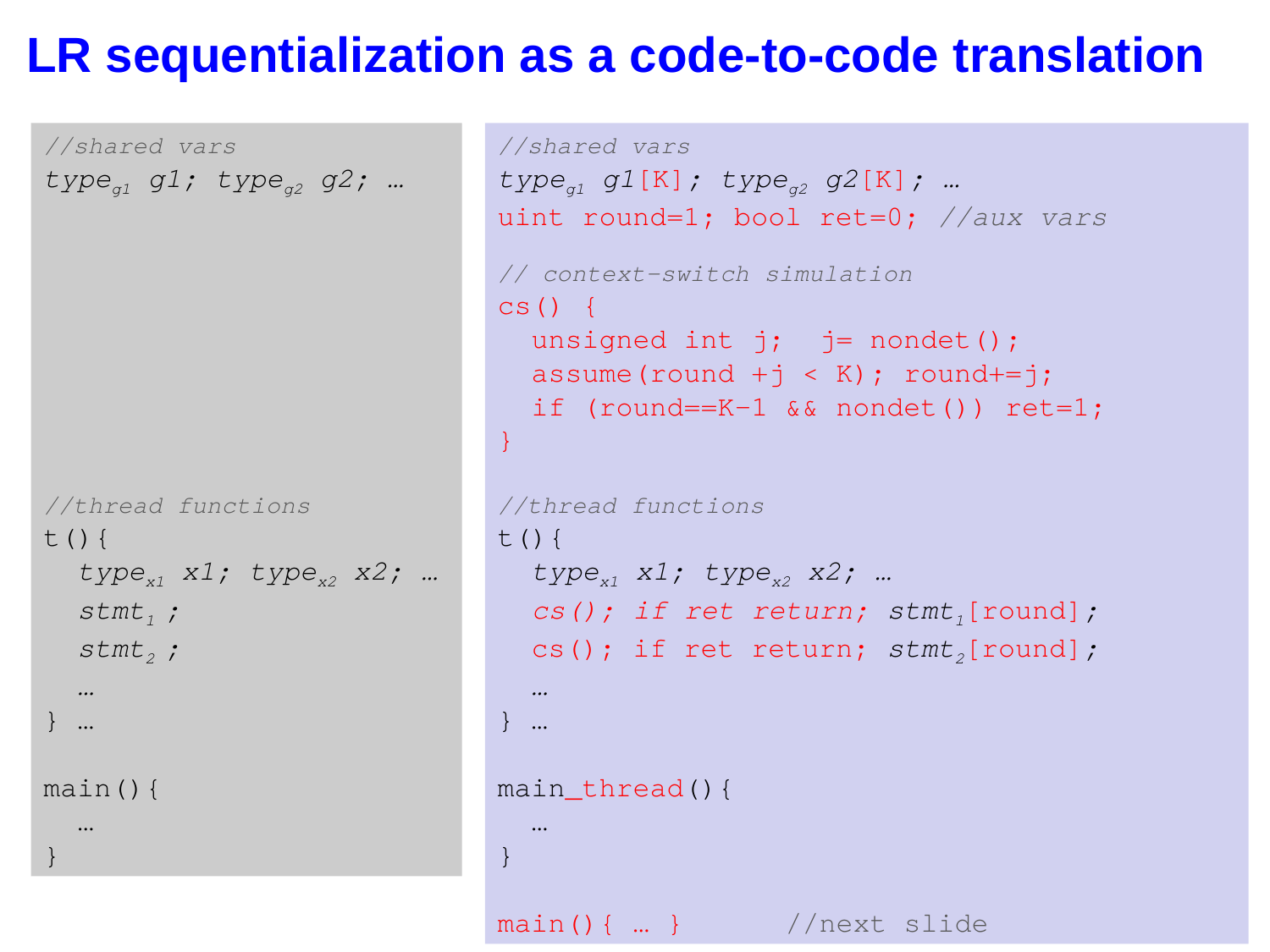

# LR sequentialization as a code-to-code translation
 LR sequentialization as a code-to-code translation
//shared vars
typeg1 g1; typeg2 g2; …

//thread functions
t(){
  typex1 x1; typex2 x2; …
  stmt1 ;
  stmt2 ;
  …
} …

main(){
  …
}
//shared vars
typeg1 g1[K]; typeg2 g2[K]; …
uint round=1; bool ret=0; //aux vars

// context-switch simulation
cs() {
  unsigned int j;  j= nondet();
  assume(round +j < K); round+=j;
  if (round==K-1 && nondet()) ret=1;
}

//thread functions
t(){
  typex1 x1; typex2 x2; …
  cs(); if ret return; stmt1[round];
  cs(); if ret return; stmt2[round];
  …
} …

main_thread(){
  …
}

main(){ … }      //next slide